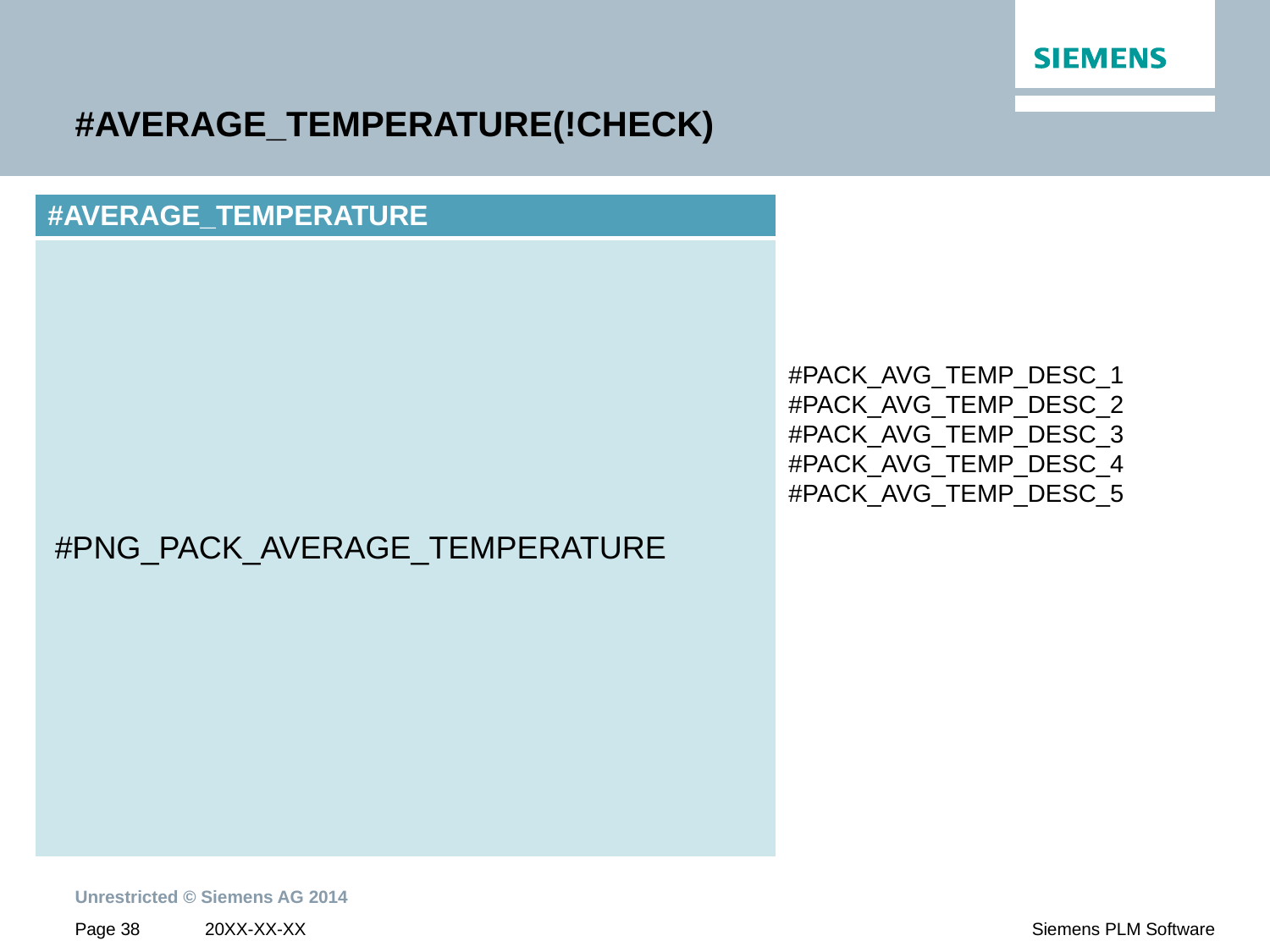

# #AVERAGE_TEMPERATURE(!CHECK)
| #AVERAGE\_TEMPERATURE |
| --- |
|  |
#PNG_PACK_AVERAGE_TEMPERATURE
#PACK_AVG_TEMP_DESC_1
#PACK_AVG_TEMP_DESC_2
#PACK_AVG_TEMP_DESC_3
#PACK_AVG_TEMP_DESC_4
#PACK_AVG_TEMP_DESC_5